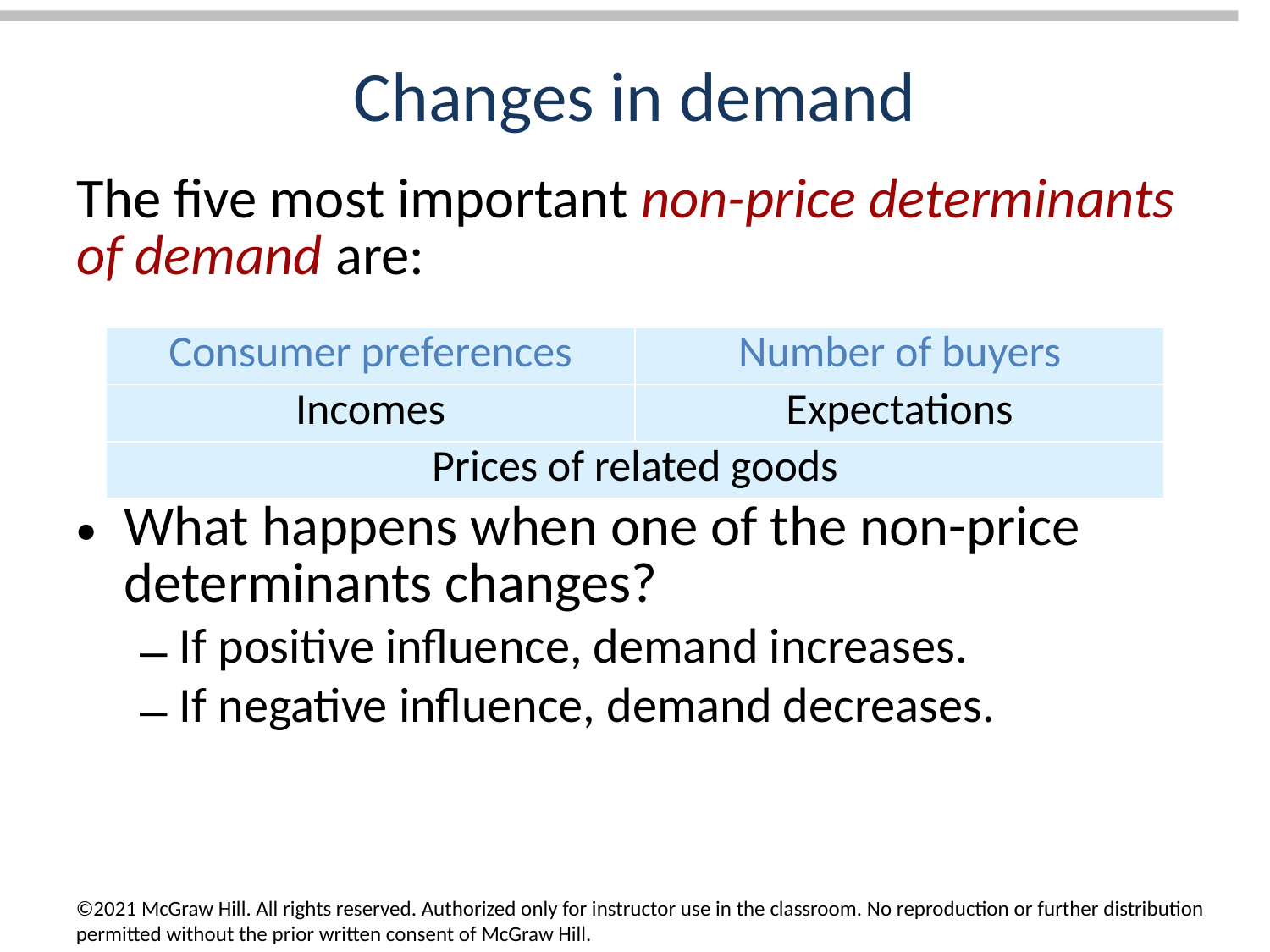

# Changes in demand
The five most important non-price determinants of demand are:

What happens when one of the non-price determinants changes?
If positive influence, demand increases.
If negative influence, demand decreases.

| Consumer preferences | Number of buyers |
| --- | --- |
| Incomes | Expectations |
| Prices of related goods |  |